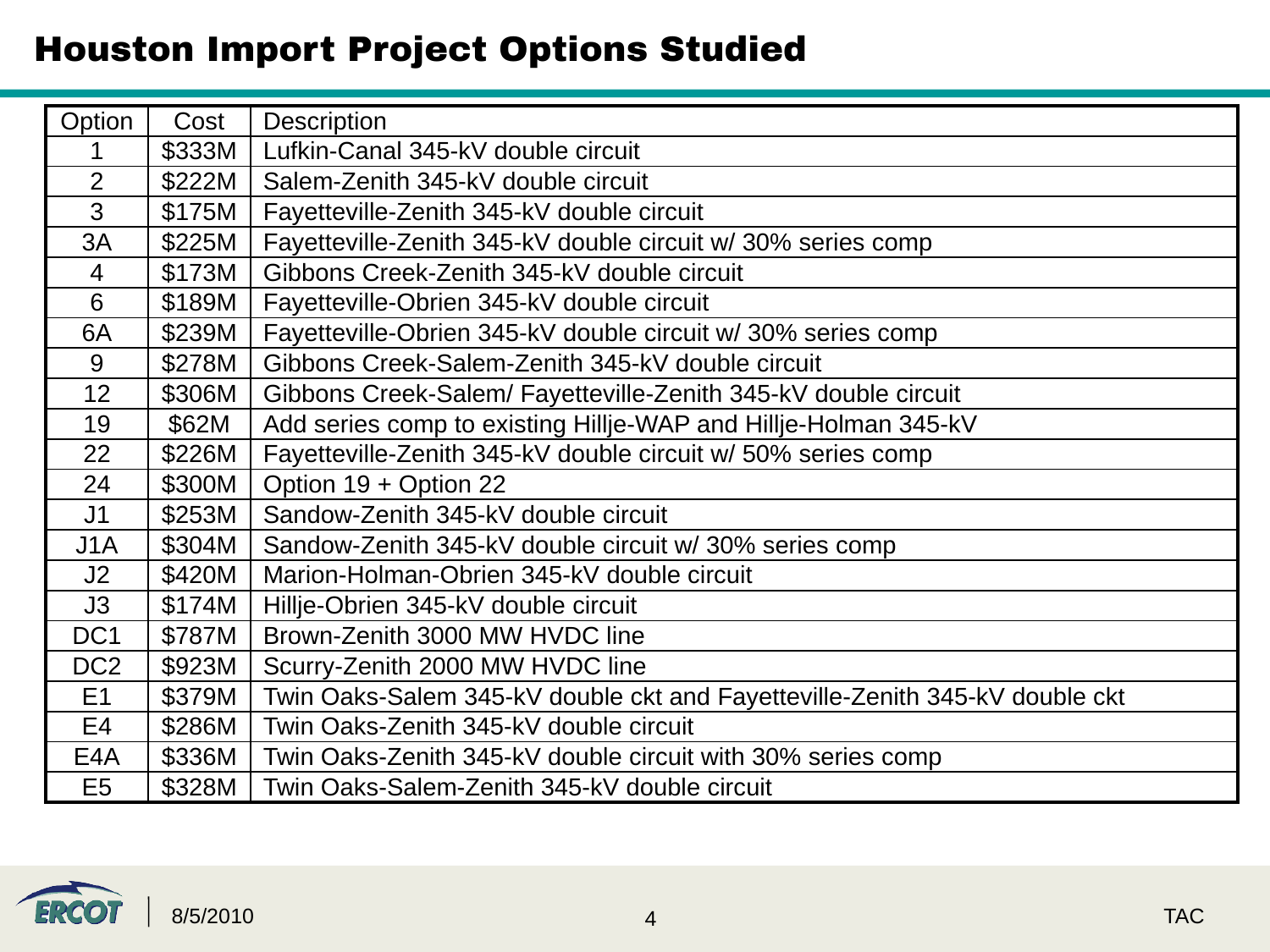

Houston Import Project Options Studied
| Option | Cost | Description |
| --- | --- | --- |
| 1 | $333M | Lufkin-Canal 345-kV double circuit |
| 2 | $222M | Salem-Zenith 345-kV double circuit |
| 3 | $175M | Fayetteville-Zenith 345-kV double circuit |
| 3A | $225M | Fayetteville-Zenith 345-kV double circuit w/ 30% series comp |
| 4 | $173M | Gibbons Creek-Zenith 345-kV double circuit |
| 6 | $189M | Fayetteville-Obrien 345-kV double circuit |
| 6A | $239M | Fayetteville-Obrien 345-kV double circuit w/ 30% series comp |
| 9 | $278M | Gibbons Creek-Salem-Zenith 345-kV double circuit |
| 12 | $306M | Gibbons Creek-Salem/ Fayetteville-Zenith 345-kV double circuit |
| 19 | $62M | Add series comp to existing Hillje-WAP and Hillje-Holman 345-kV |
| 22 | $226M | Fayetteville-Zenith 345-kV double circuit w/ 50% series comp |
| 24 | $300M | Option 19 + Option 22 |
| J1 | $253M | Sandow-Zenith 345-kV double circuit |
| J1A | $304M | Sandow-Zenith 345-kV double circuit w/ 30% series comp |
| J2 | $420M | Marion-Holman-Obrien 345-kV double circuit |
| J3 | $174M | Hillje-Obrien 345-kV double circuit |
| DC1 | $787M | Brown-Zenith 3000 MW HVDC line |
| DC2 | $923M | Scurry-Zenith 2000 MW HVDC line |
| E1 | $379M | Twin Oaks-Salem 345-kV double ckt and Fayetteville-Zenith 345-kV double ckt |
| E4 | $286M | Twin Oaks-Zenith 345-kV double circuit |
| E4A | $336M | Twin Oaks-Zenith 345-kV double circuit with 30% series comp |
| E5 | $328M | Twin Oaks-Salem-Zenith 345-kV double circuit |
8/5/2010
TAC